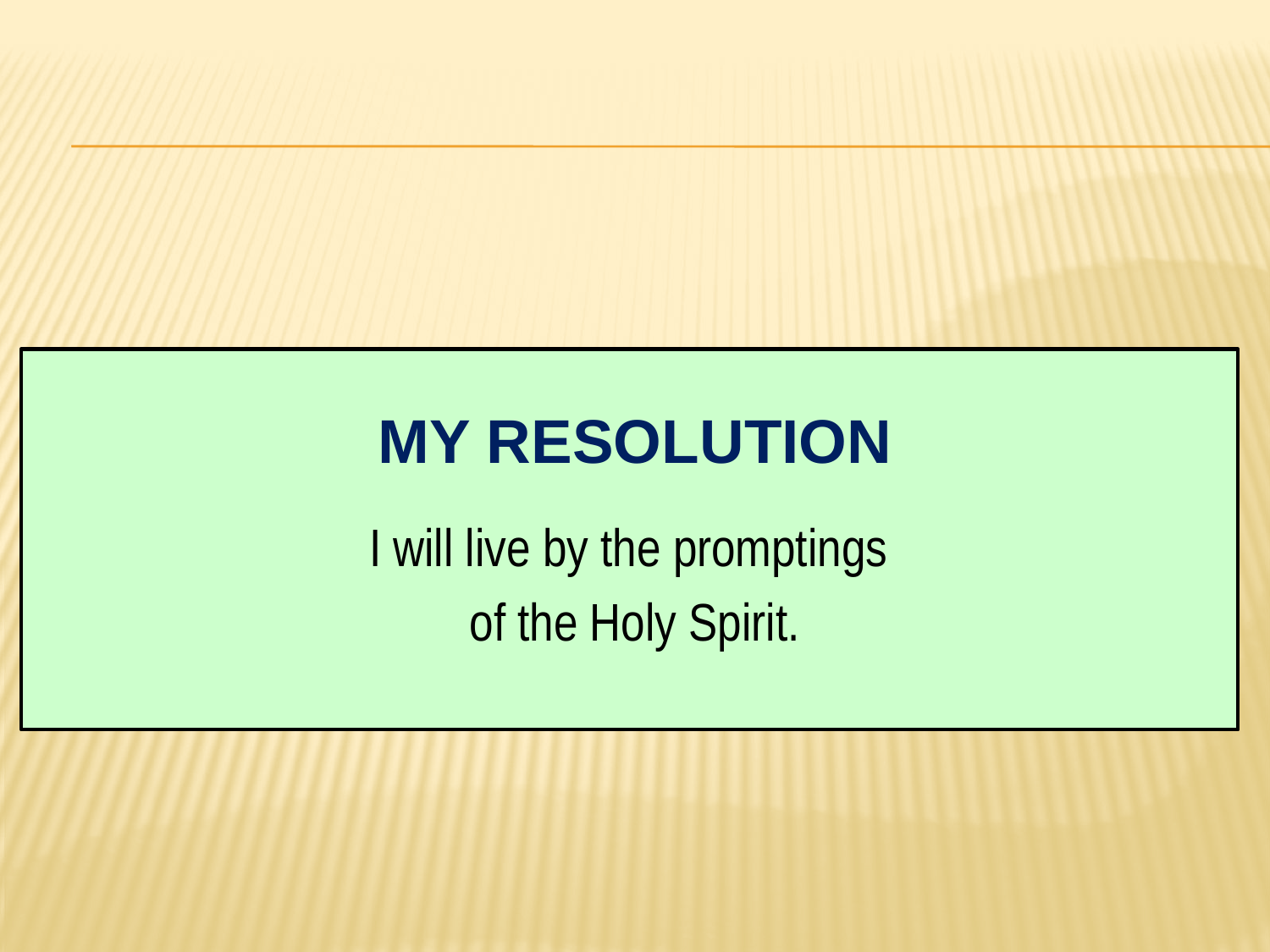

# My Resolution
I will live by the promptings
of the Holy Spirit.